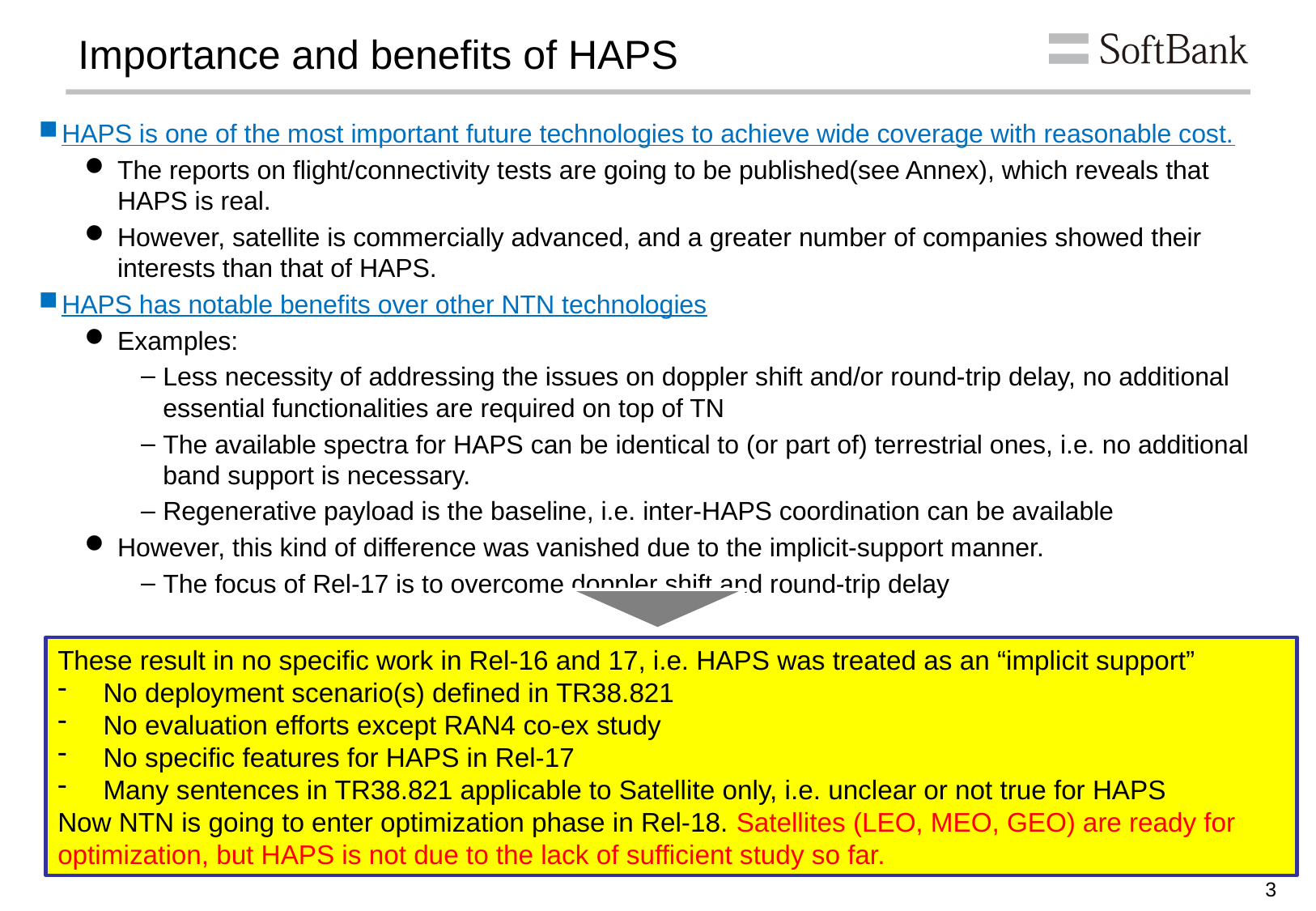

# Importance and benefits of HAPS
HAPS is one of the most important future technologies to achieve wide coverage with reasonable cost.
The reports on flight/connectivity tests are going to be published(see Annex), which reveals that HAPS is real.
However, satellite is commercially advanced, and a greater number of companies showed their interests than that of HAPS.
HAPS has notable benefits over other NTN technologies
Examples:
Less necessity of addressing the issues on doppler shift and/or round-trip delay, no additional essential functionalities are required on top of TN
The available spectra for HAPS can be identical to (or part of) terrestrial ones, i.e. no additional band support is necessary.
Regenerative payload is the baseline, i.e. inter-HAPS coordination can be available
However, this kind of difference was vanished due to the implicit-support manner.
The focus of Rel-17 is to overcome doppler shift and round-trip delay

These result in no specific work in Rel-16 and 17, i.e. HAPS was treated as an “implicit support”
No deployment scenario(s) defined in TR38.821
No evaluation efforts except RAN4 co-ex study
No specific features for HAPS in Rel-17
Many sentences in TR38.821 applicable to Satellite only, i.e. unclear or not true for HAPS
Now NTN is going to enter optimization phase in Rel-18. Satellites (LEO, MEO, GEO) are ready for optimization, but HAPS is not due to the lack of sufficient study so far.